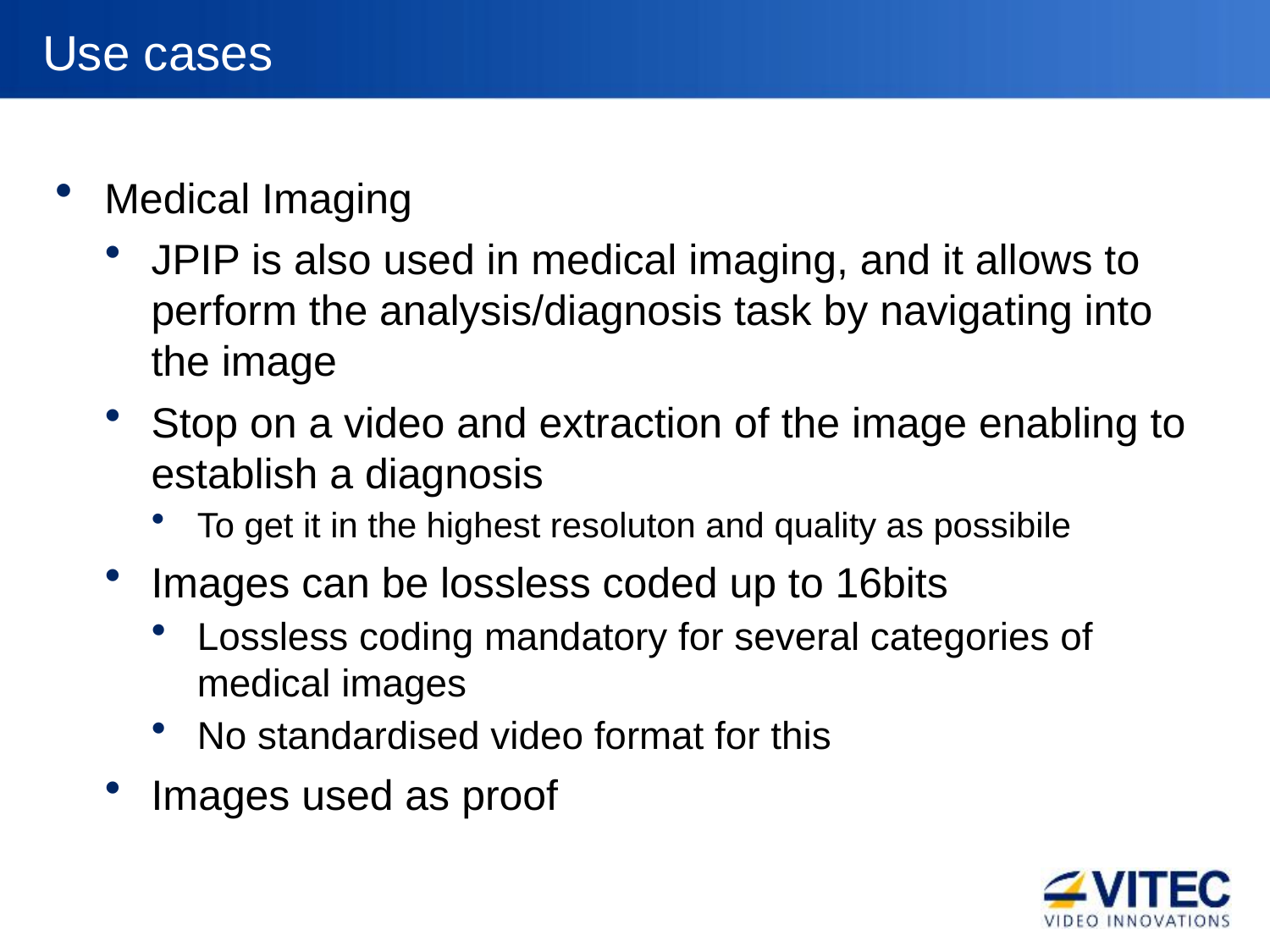

# Use cases
Medical Imaging
JPIP is also used in medical imaging, and it allows to perform the analysis/diagnosis task by navigating into the image
Stop on a video and extraction of the image enabling to establish a diagnosis
To get it in the highest resoluton and quality as possibile
Images can be lossless coded up to 16bits
Lossless coding mandatory for several categories of medical images
No standardised video format for this
Images used as proof